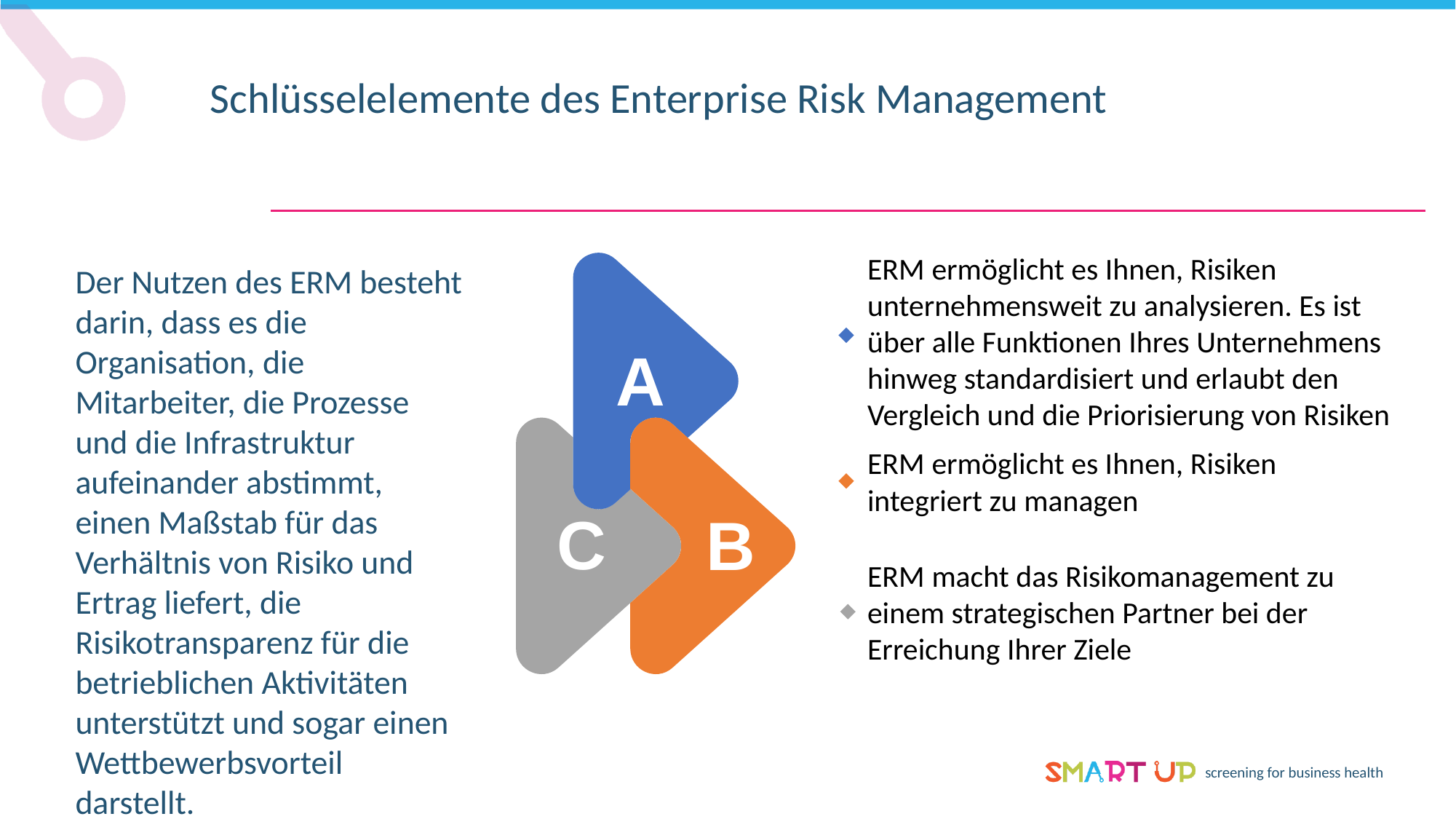

Schlüsselelemente des Enterprise Risk Management

ERM ermöglicht es Ihnen, Risiken unternehmensweit zu analysieren. Es ist über alle Funktionen Ihres Unternehmens hinweg standardisiert und erlaubt den Vergleich und die Priorisierung von Risiken
Der Nutzen des ERM besteht darin, dass es die Organisation, die Mitarbeiter, die Prozesse und die Infrastruktur aufeinander abstimmt, einen Maßstab für das Verhältnis von Risiko und Ertrag liefert, die Risikotransparenz für die betrieblichen Aktivitäten unterstützt und sogar einen Wettbewerbsvorteil darstellt.

A

ERM ermöglicht es Ihnen, Risiken integriert zu managen

C
B
ERM macht das Risikomanagement zu einem strategischen Partner bei der Erreichung Ihrer Ziele